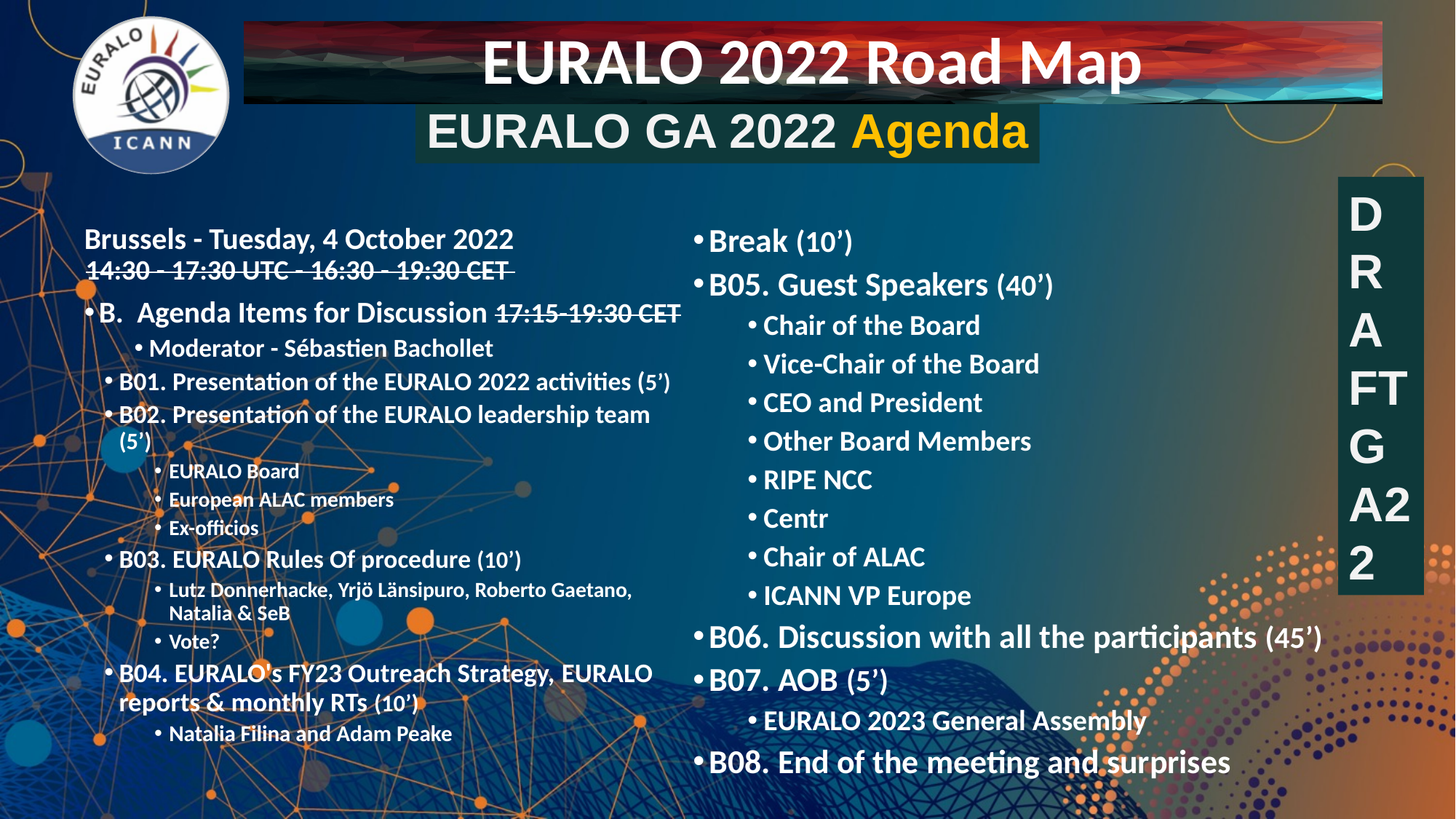

EURALO 2022 Road Map
EURALO GA 2022 Agenda

DRAFTGA22
Brussels - Tuesday, 4 October 2022
14:30 - 17:30 UTC - 16:30 - 19:30 CET
B.  Agenda Items for Discussion 17:15-19:30 CET
Moderator - Sébastien Bachollet
B01. Presentation of the EURALO 2022 activities (5’)
B02. Presentation of the EURALO leadership team (5’)
EURALO Board
European ALAC members
Ex-officios
B03. EURALO Rules Of procedure (10’)
Lutz Donnerhacke, Yrjö Länsipuro, Roberto Gaetano, Natalia & SeB
Vote?
B04. EURALO's FY23 Outreach Strategy, EURALO reports & monthly RTs (10’)
Natalia Filina and Adam Peake
Break (10’)
B05. Guest Speakers (40’)
Chair of the Board
Vice-Chair of the Board
CEO and President
Other Board Members
RIPE NCC
Centr
Chair of ALAC
ICANN VP Europe
B06. Discussion with all the participants (45’)
B07. AOB (5’)
EURALO 2023 General Assembly
B08. End of the meeting and surprises